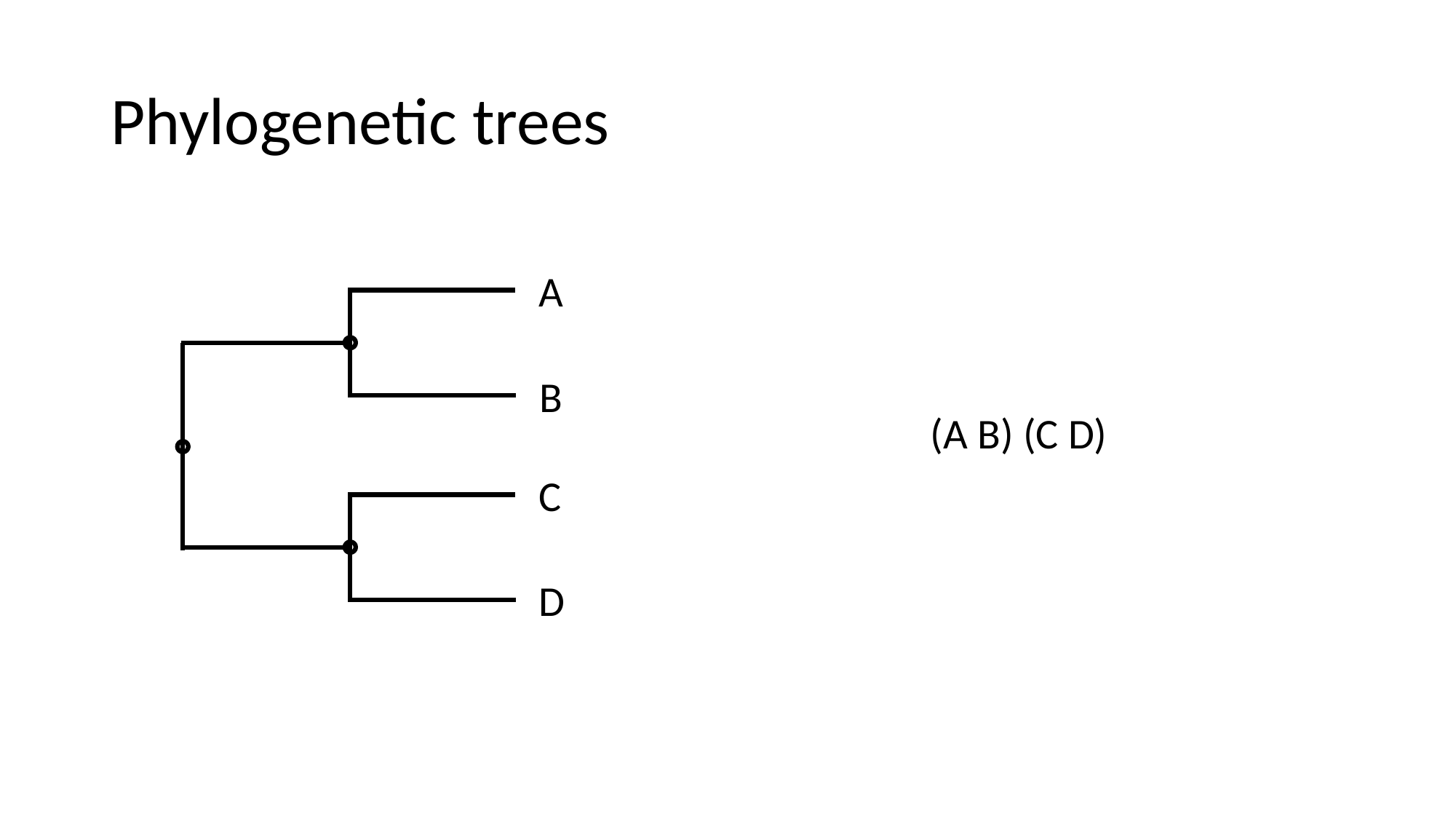

# Phylogenetic trees
A

B
(A B) (C D)

C

D